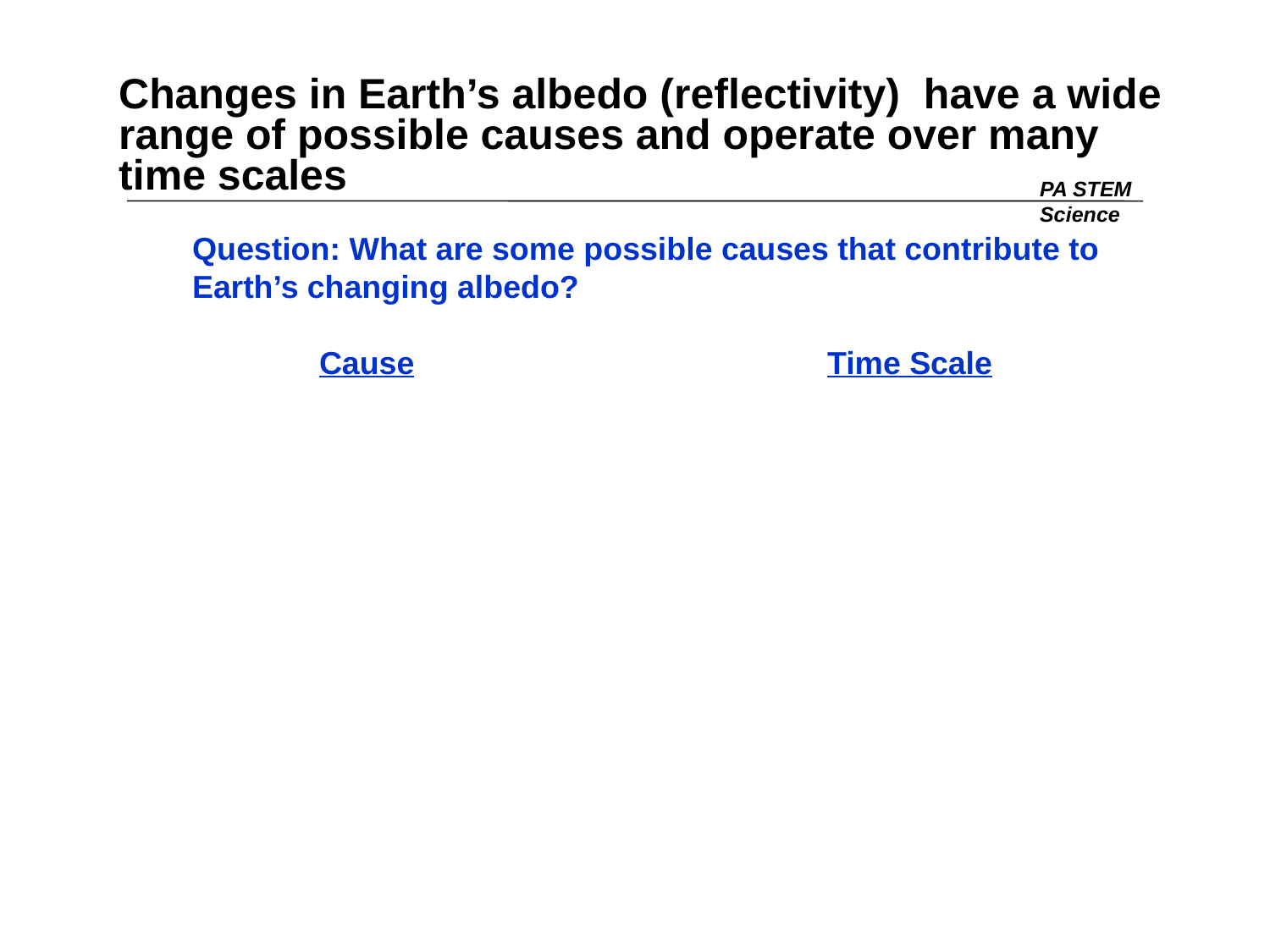

# Changes in Earth’s albedo (reflectivity)  have a wide range of possible causes and operate over many time scales
PA STEM
Science

Question: What are some possible causes that contribute to Earth’s changing albedo?

	Cause				Time Scale